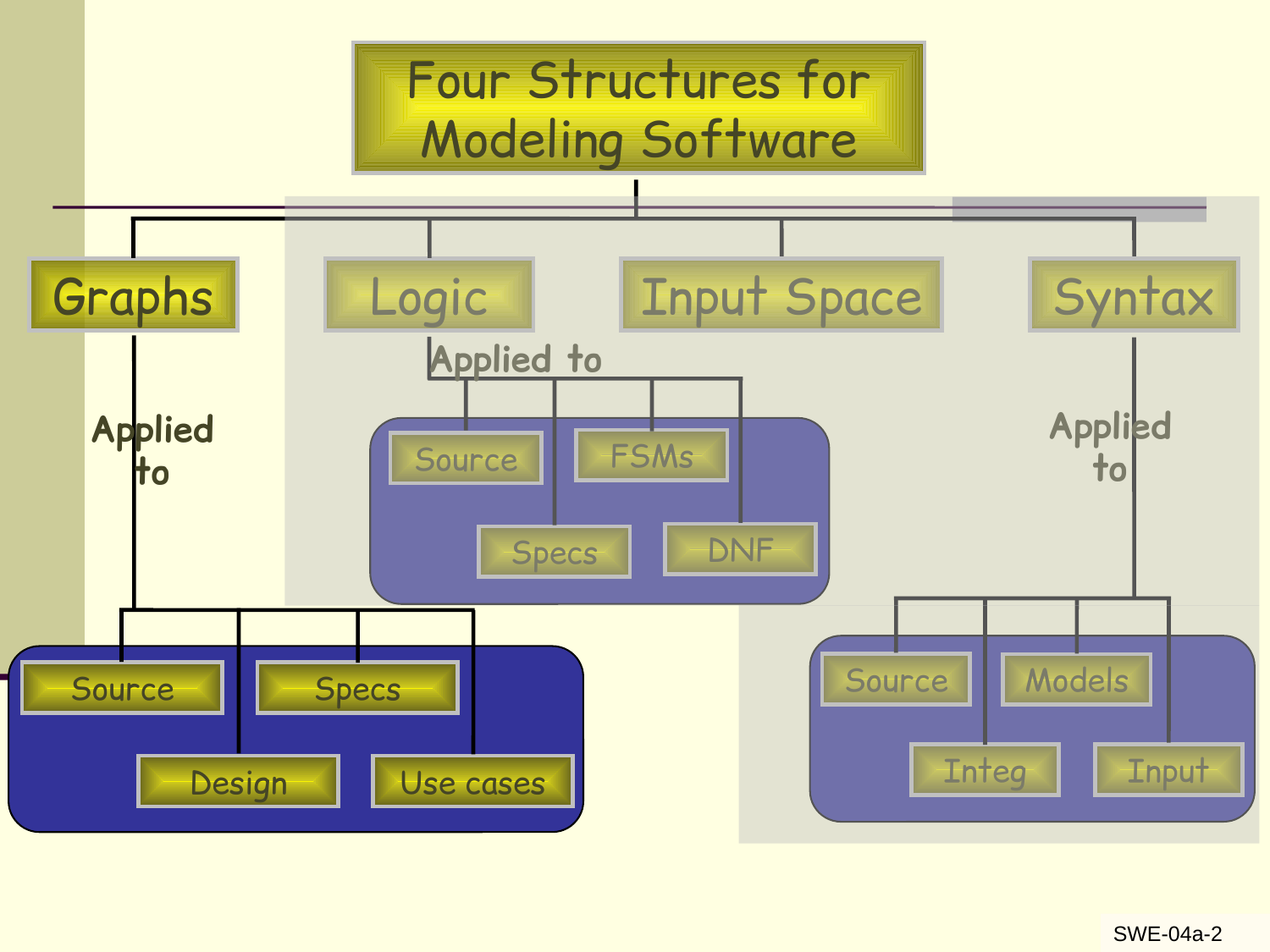

Four Structures for Modeling Software

Graphs
Logic
Input Space
Syntax

Applied to

FSMs
Source
DNF
Specs

Applied to

Source
Specs
Design
Use cases

Applied to

Source
Models
Integ
Input